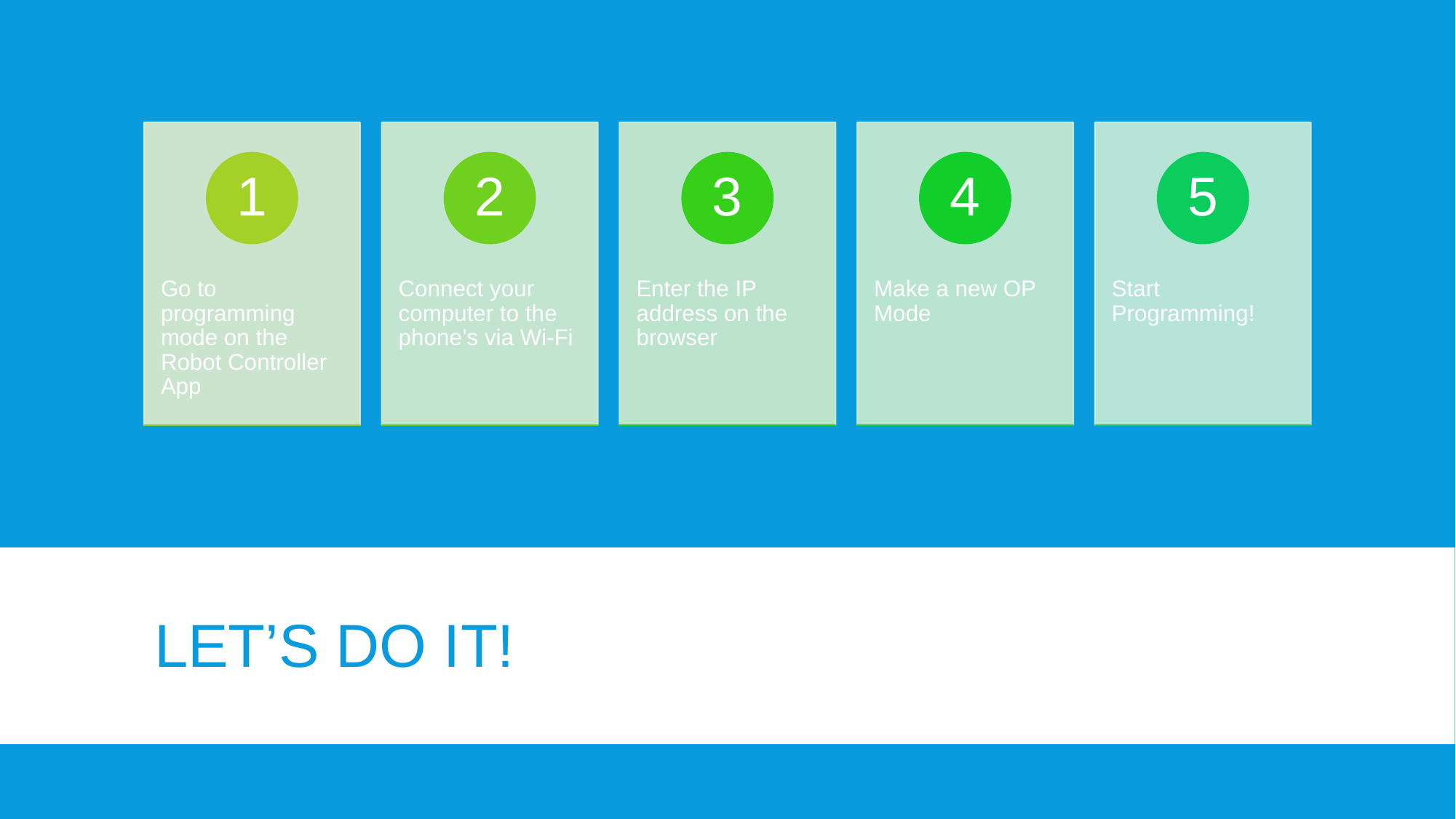

Go to programming mode on the Robot Controller App
1
Connect your computer to the phone’s via Wi-Fi
2
Enter the IP address on the browser
3
Make a new OP Mode
4
Start Programming!
5

# Let’s Do it!